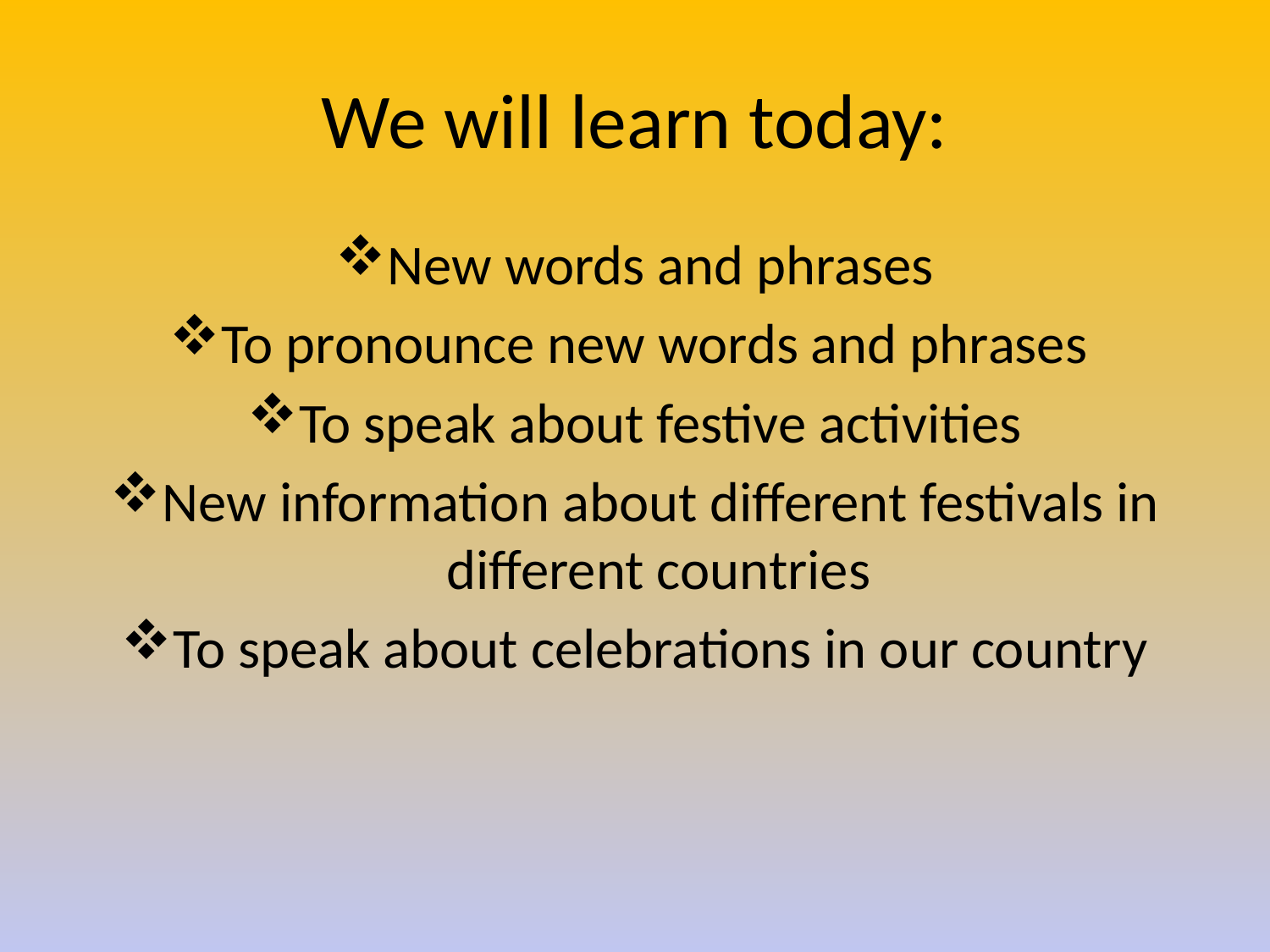

# We will learn today:
New words and phrases
To pronounce new words and phrases
To speak about festive activities
New information about different festivals in different countries
To speak about celebrations in our country